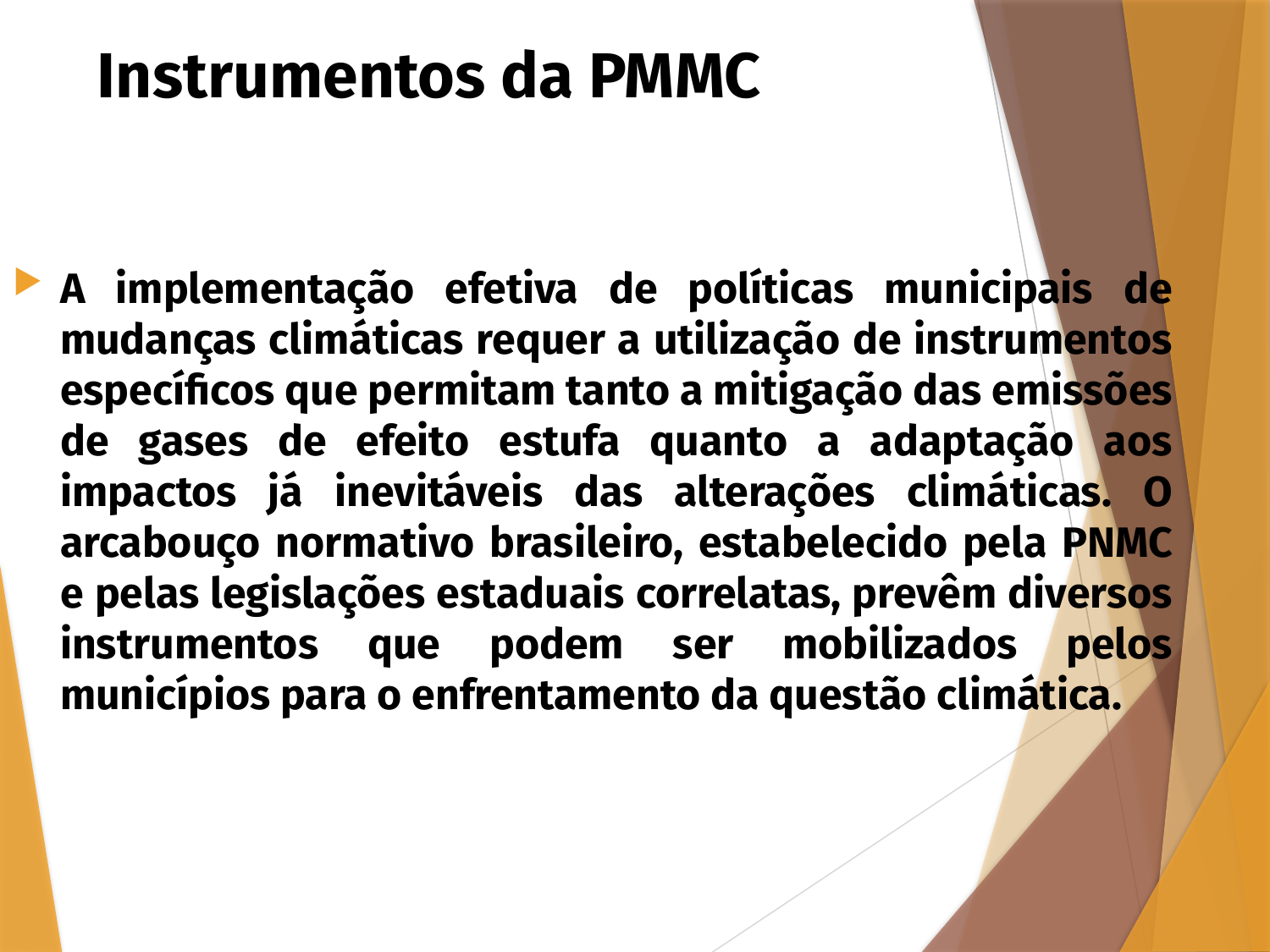

# Instrumentos da PMMC

A implementação efetiva de políticas municipais de mudanças climáticas requer a utilização de instrumentos específicos que permitam tanto a mitigação das emissões de gases de efeito estufa quanto a adaptação aos impactos já inevitáveis das alterações climáticas. O arcabouço normativo brasileiro, estabelecido pela PNMC e pelas legislações estaduais correlatas, prevêm diversos instrumentos que podem ser mobilizados pelos municípios para o enfrentamento da questão climática.